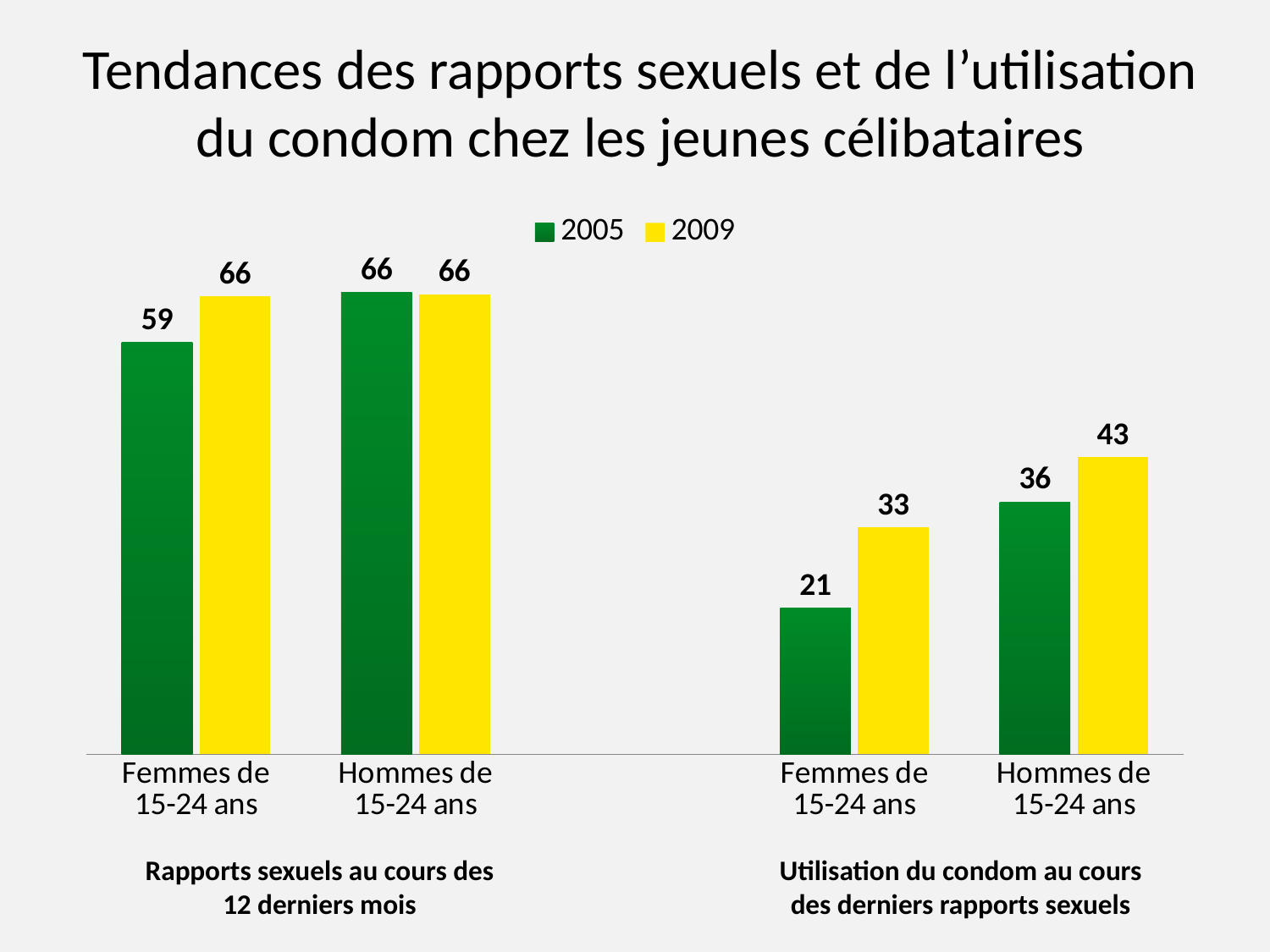

# Tendances des rapports sexuels et de l’utilisation du condom chez les jeunes célibataires

### Chart

| Category | 2005 | 2009 |
|---|---|---|
| Femmes de
15-24 ans | 59.2 | 65.8 |
| Hommes de
15-24 ans | 66.4 | 66.1 |
|  | None | None |
| Femmes de
15-24 ans | 21.0 | 32.6 |
| Hommes de
15-24 ans | 36.300000000000004 | 42.7 |
Rapports sexuels au cours des 12 derniers mois
Utilisation du condom au cours des derniers rapports sexuels